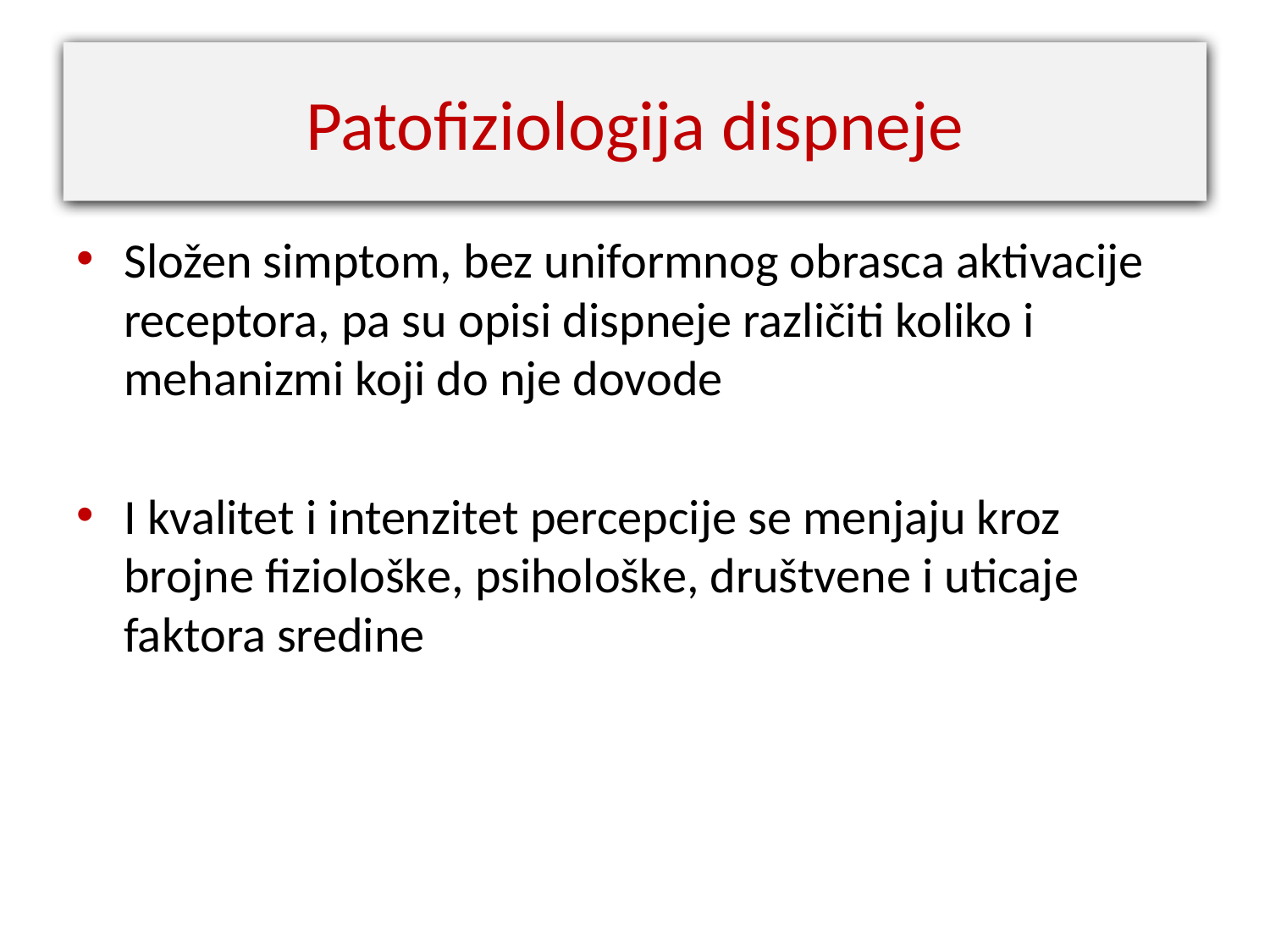

#
Patofiziologija dispneje
Složen simptom, bez uniformnog obrasca aktivacije receptora, pa su opisi dispneje različiti koliko i mehanizmi koji do nje dovode

I kvalitet i intenzitet percepcije se menjaju kroz brojne fiziološke, psihološke, društvene i uticaje faktora sredine